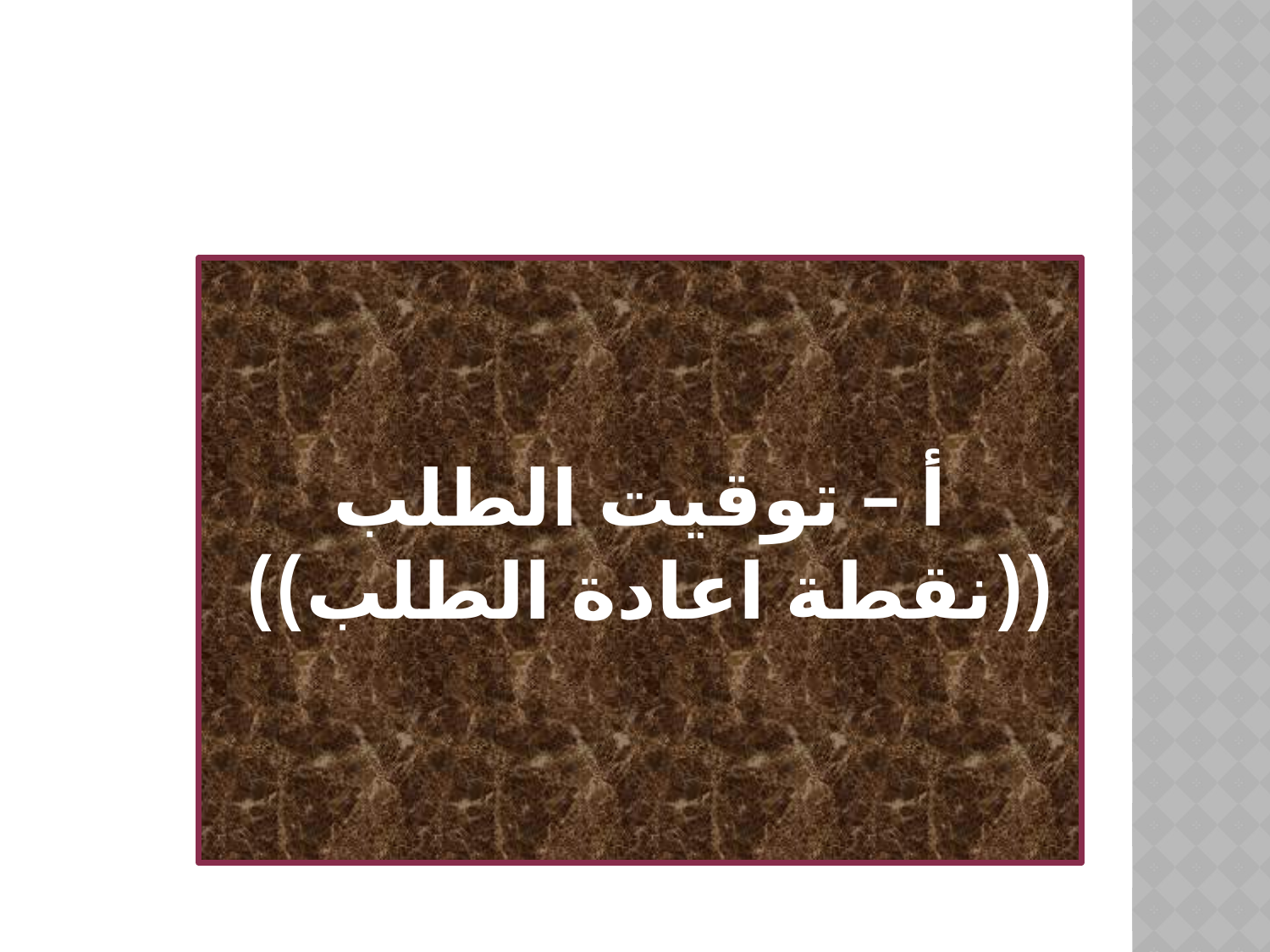

#

أ – توقيت الطلب
((نقطة اعادة الطلب))